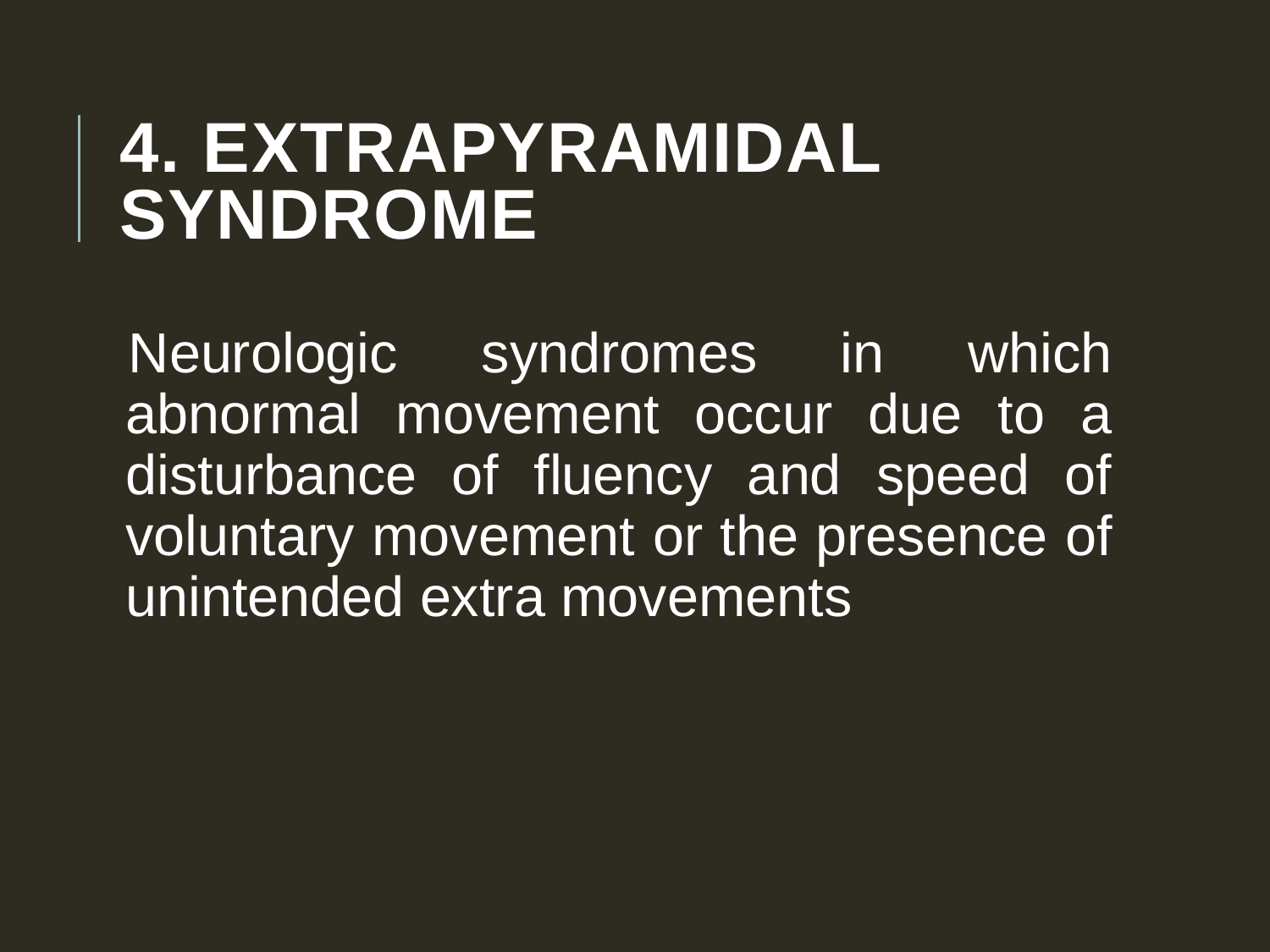

# 4. Extrapyramidal Syndrome
Neurologic syndromes in which abnormal movement occur due to a disturbance of fluency and speed of voluntary movement or the presence of unintended extra movements